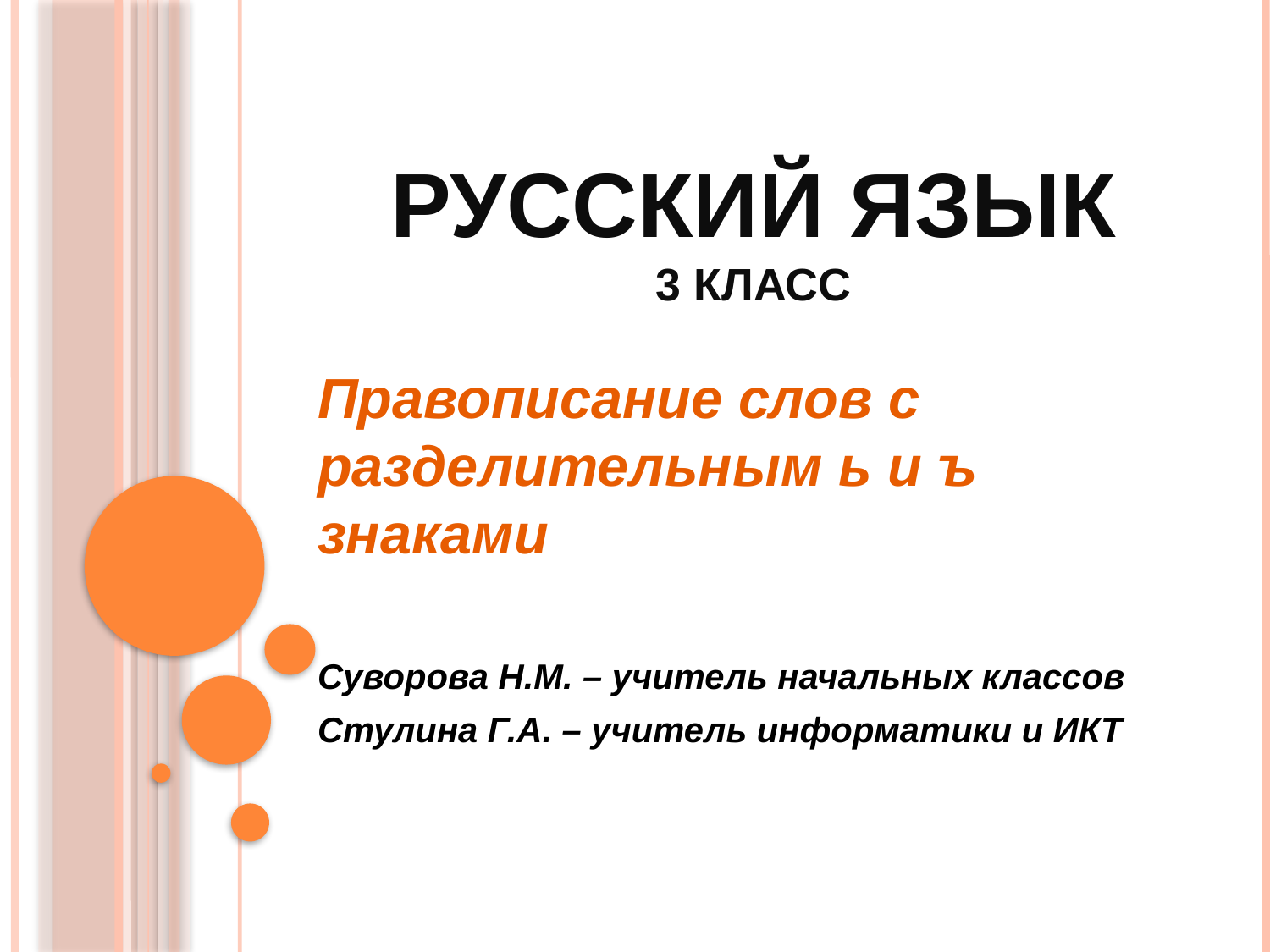

# Русский язык 3 класс
Правописание слов с разделительным ь и ъ знаками

Суворова Н.М. – учитель начальных классов
Стулина Г.А. – учитель информатики и ИКТ